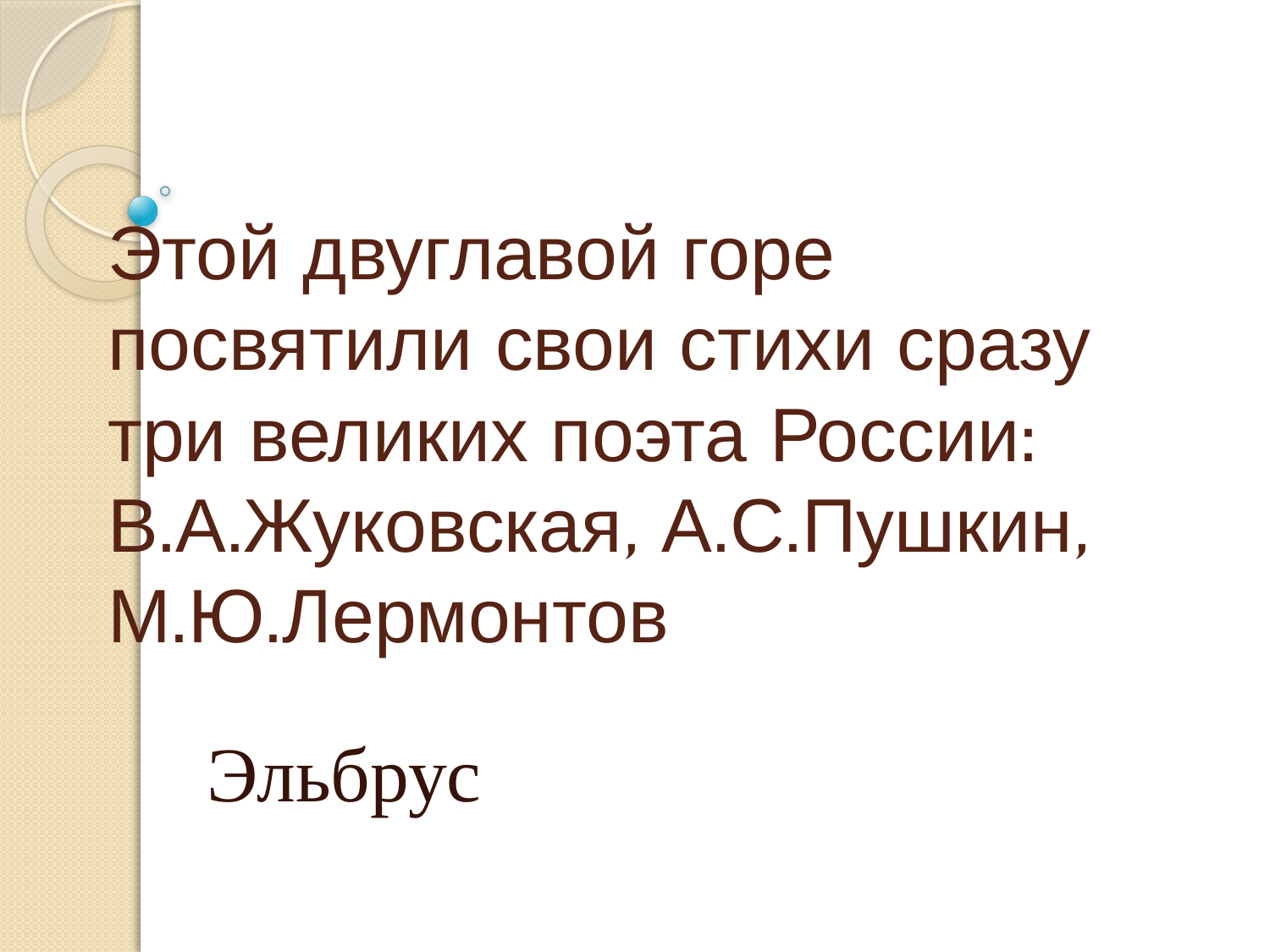

# Этой двуглавой горе посвятили свои стихи сразу три великих поэта России: В.А.Жуковская, А.С.Пушкин, М.Ю.Лермонтов
Эльбрус